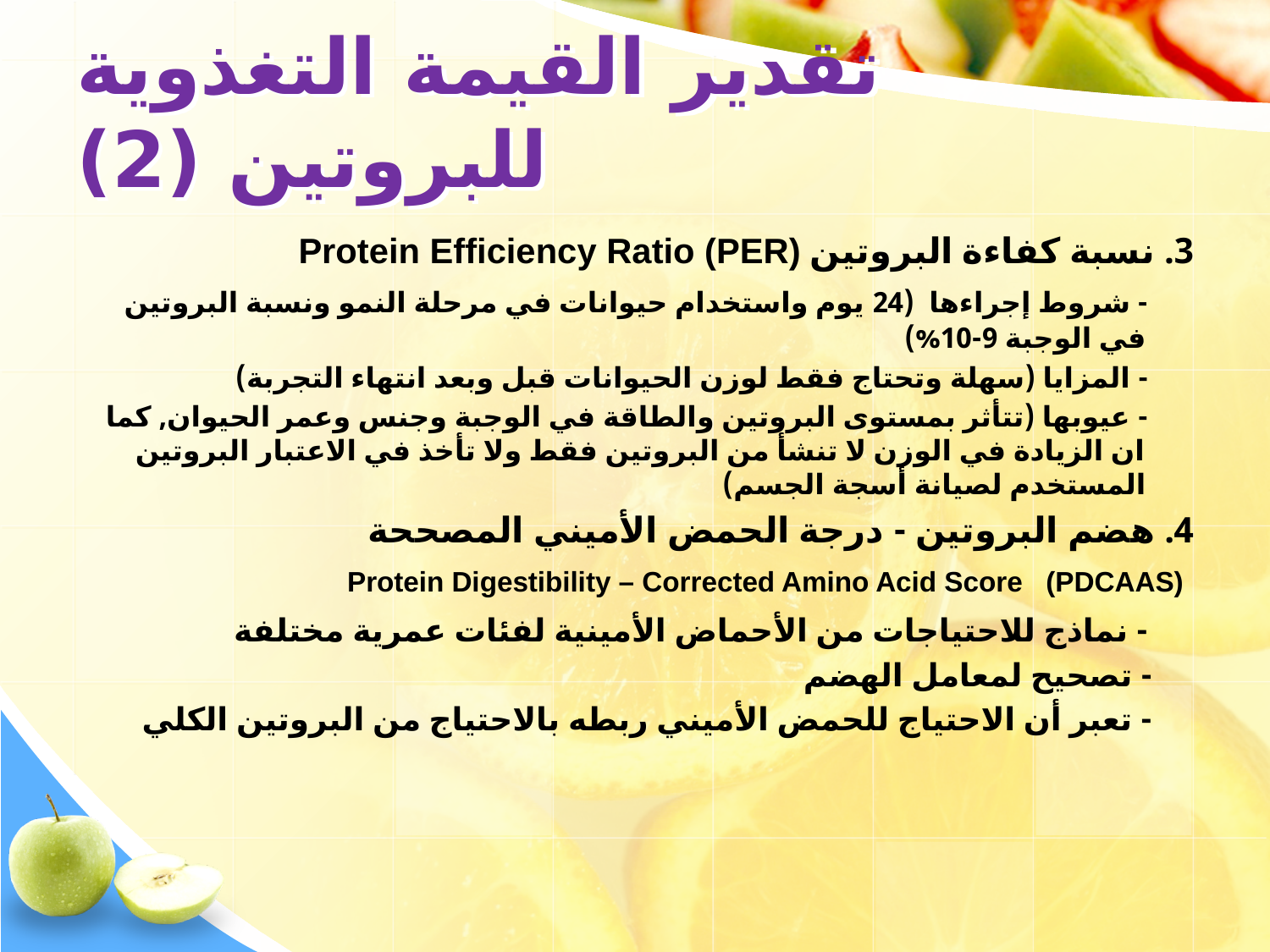

# تقدير القيمة التغذوية للبروتين (2)
3. نسبة كفاءة البروتين Protein Efficiency Ratio (PER)
     - شروط إجراءها  (24 يوم واستخدام حيوانات في مرحلة النمو ونسبة البروتين في الوجبة 9-10%)
      - المزايا (سهلة وتحتاج فقط لوزن الحيوانات قبل وبعد انتهاء التجربة)
      - عيوبها (تتأثر بمستوى البروتين والطاقة في الوجبة وجنس وعمر الحيوان, كما ان الزيادة في الوزن لا تنشأ من البروتين فقط ولا تأخذ في الاعتبار البروتين المستخدم لصيانة أسجة الجسم)
4. هضم البروتين - درجة الحمض الأميني المصححة
 Protein Digestibility – Corrected Amino Acid Score   (PDCAAS)
     - نماذج للاحتياجات من الأحماض الأمينية لفئات عمرية مختلفة
     - تصحيح لمعامل الهضم
     - تعبر أن الاحتياج للحمض الأميني ربطه بالاحتياج من البروتين الكلي